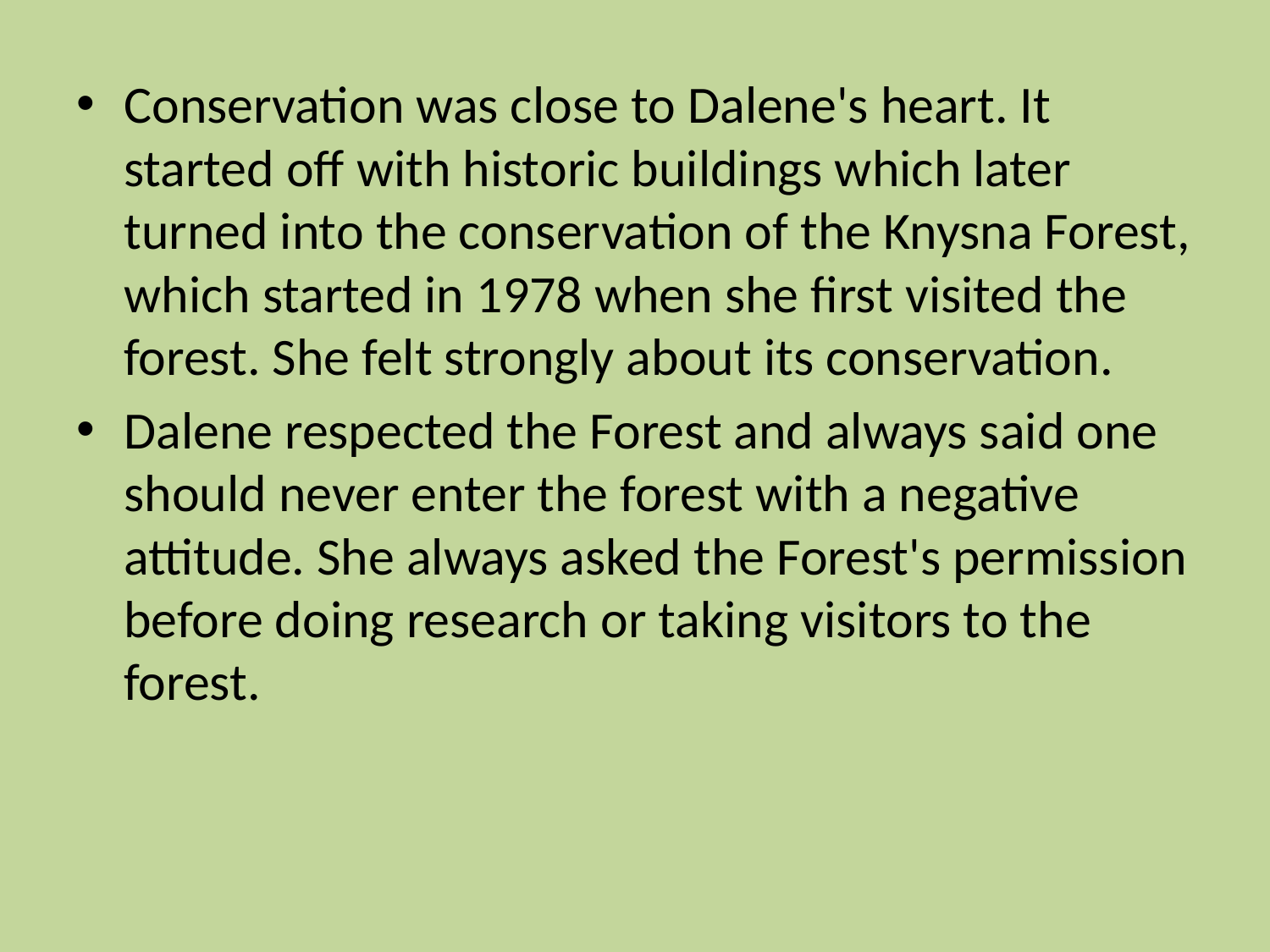

Conservation was close to Dalene's heart. It started off with historic buildings which later turned into the conservation of the Knysna Forest, which started in 1978 when she first visited the forest. She felt strongly about its conservation.
Dalene respected the Forest and always said one should never enter the forest with a negative attitude. She always asked the Forest's permission before doing research or taking visitors to the forest.